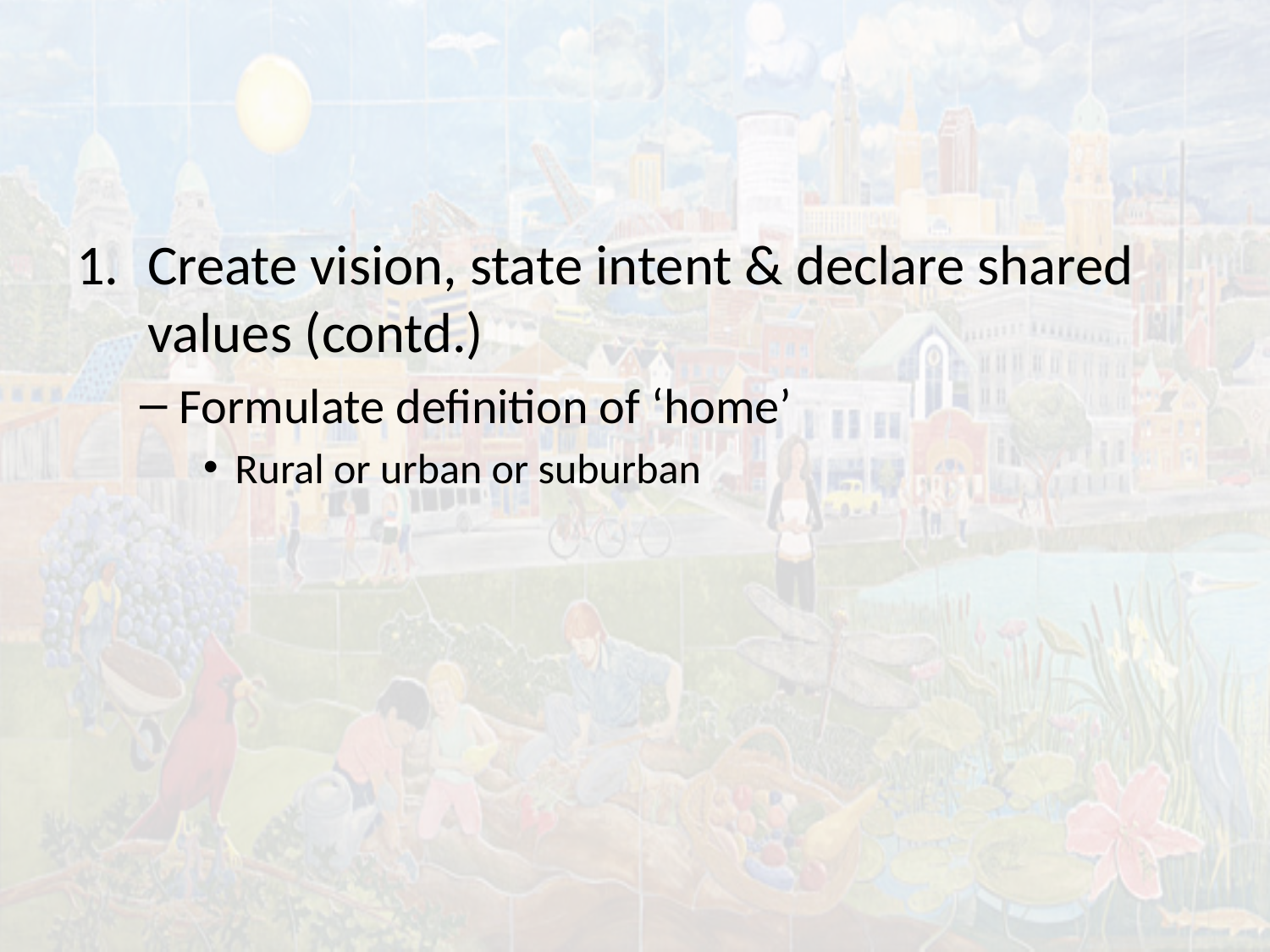

#
Create vision, state intent & declare shared values (contd.)
Formulate definition of ‘home’
Rural or urban or suburban